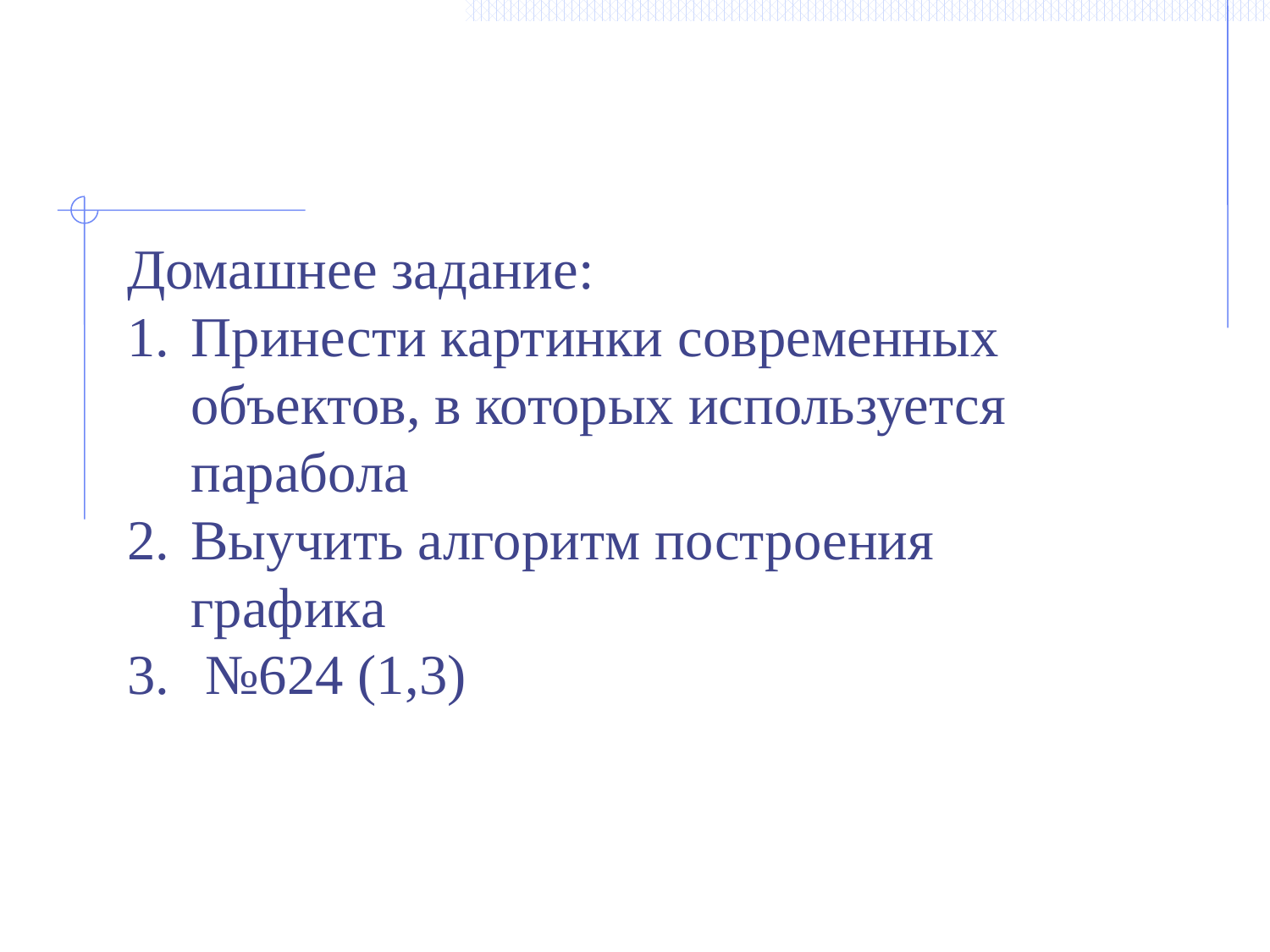

Домашнее задание:
Принести картинки современных объектов, в которых используется парабола
Выучить алгоритм построения графика
 №624 (1,3)